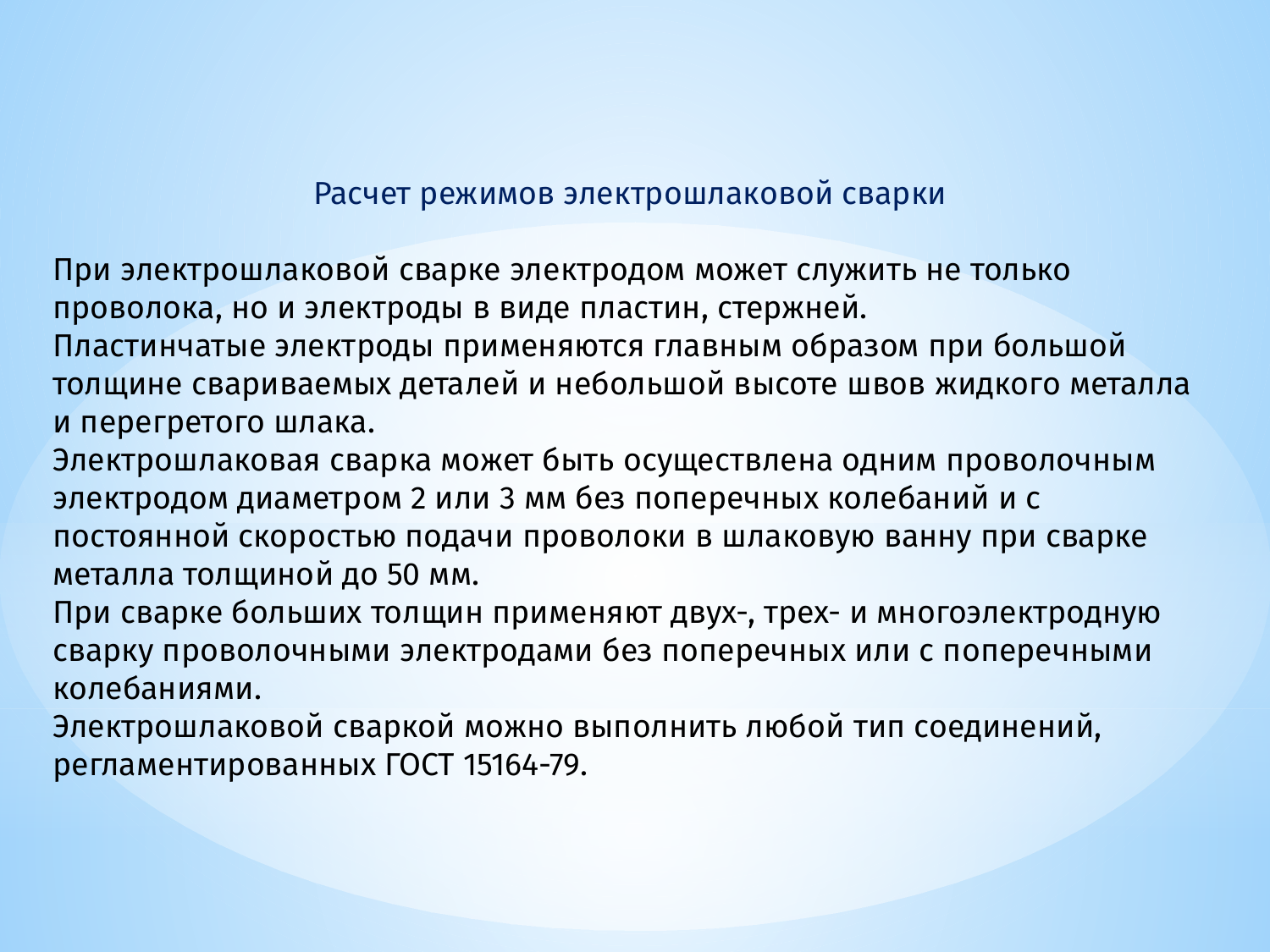

Расчет режимов электрошлаковой сварки

При электрошлаковой сварке электродом может служить не только проволока, но и электроды в виде пластин, стержней.
Пластинчатые электроды применяются главным образом при большой толщине свариваемых деталей и небольшой высоте швов жидкого металла и перегретого шлака.
Электрошлаковая сварка может быть осуществлена одним проволочным электродом диаметром 2 или 3 мм без поперечных колебаний и с постоянной скоростью подачи проволоки в шлаковую ванну при сварке металла толщиной до 50 мм.
При сварке больших толщин применяют двух-, трех- и многоэлектродную сварку проволочными электродами без поперечных или с поперечными колебаниями.
Электрошлаковой сваркой можно выполнить любой тип соединений, регламентированных ГОСТ 15164-79.